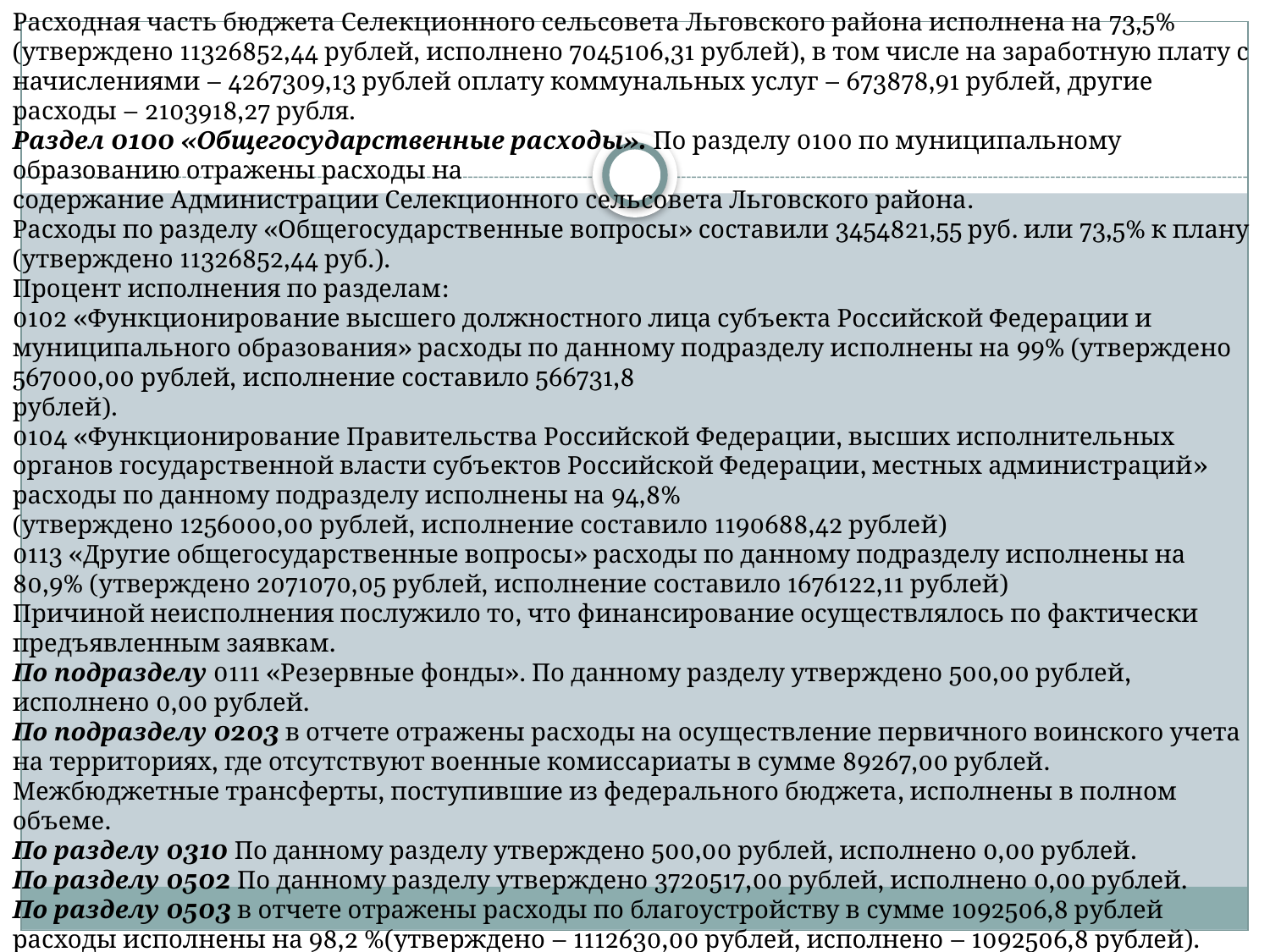

Расходная часть бюджета Селекционного сельсовета Льговского района исполнена на 73,5% (утверждено 11326852,44 рублей, исполнено 7045106,31 рублей), в том числе на заработную плату с начислениями – 4267309,13 рублей оплату коммунальных услуг – 673878,91 рублей, другие расходы – 2103918,27 рубля.
Раздел 0100 «Общегосударственные расходы». По разделу 0100 по муниципальному образованию отражены расходы на
содержание Администрации Селекционного сельсовета Льговского района.
Расходы по разделу «Общегосударственные вопросы» составили 3454821,55 руб. или 73,5% к плану (утверждено 11326852,44 руб.).
Процент исполнения по разделам:
0102 «Функционирование высшего должностного лица субъекта Российской Федерации и муниципального образования» расходы по данному подразделу исполнены на 99% (утверждено 567000,00 рублей, исполнение составило 566731,8
рублей).
0104 «Функционирование Правительства Российской Федерации, высших исполнительных органов государственной власти субъектов Российской Федерации, местных администраций» расходы по данному подразделу исполнены на 94,8%
(утверждено 1256000,00 рублей, исполнение составило 1190688,42 рублей)
0113 «Другие общегосударственные вопросы» расходы по данному подразделу исполнены на 80,9% (утверждено 2071070,05 рублей, исполнение составило 1676122,11 рублей)
Причиной неисполнения послужило то, что финансирование осуществлялось по фактически предъявленным заявкам.
По подразделу 0111 «Резервные фонды». По данному разделу утверждено 500,00 рублей, исполнено 0,00 рублей.
По подразделу 0203 в отчете отражены расходы на осуществление первичного воинского учета на территориях, где отсутствуют военные комиссариаты в сумме 89267,00 рублей. Межбюджетные трансферты, поступившие из федерального бюджета, исполнены в полном объеме.
По разделу 0310 По данному разделу утверждено 500,00 рублей, исполнено 0,00 рублей.
По разделу 0502 По данному разделу утверждено 3720517,00 рублей, исполнено 0,00 рублей.
По разделу 0503 в отчете отражены расходы по благоустройству в сумме 1092506,8 рублей расходы исполнены на 98,2 %(утверждено – 1112630,00 рублей, исполнено – 1092506,8 рублей).
По разделу 0801 - расходы составили 2342510,96 руб. или 97,8% от утвержденных бюджетных назначений (план 2394887,39 рублей,исполнено-2342510,96).